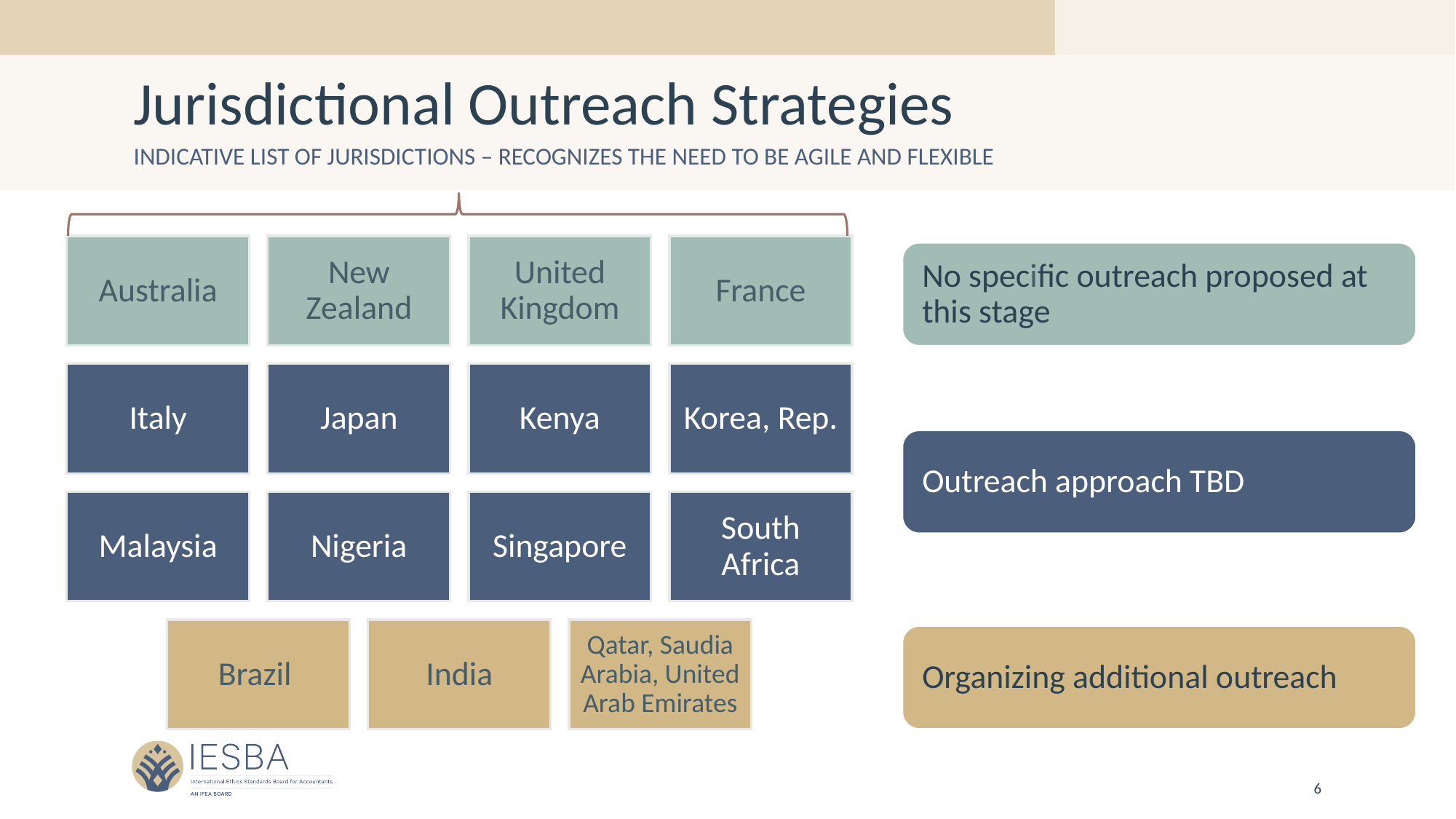

# Jurisdictional Outreach Strategies
Indicative list of jurisdictions – recognizes the need to be agile and flexible
No specific outreach proposed at this stage

Outreach approach TBD

Organizing additional outreach

Australia
New Zealand
United Kingdom
France
Italy
Japan
Kenya
Korea, Rep.
Malaysia
Nigeria
Singapore
South Africa
Brazil
India
Qatar, Saudia Arabia, United Arab Emirates
6